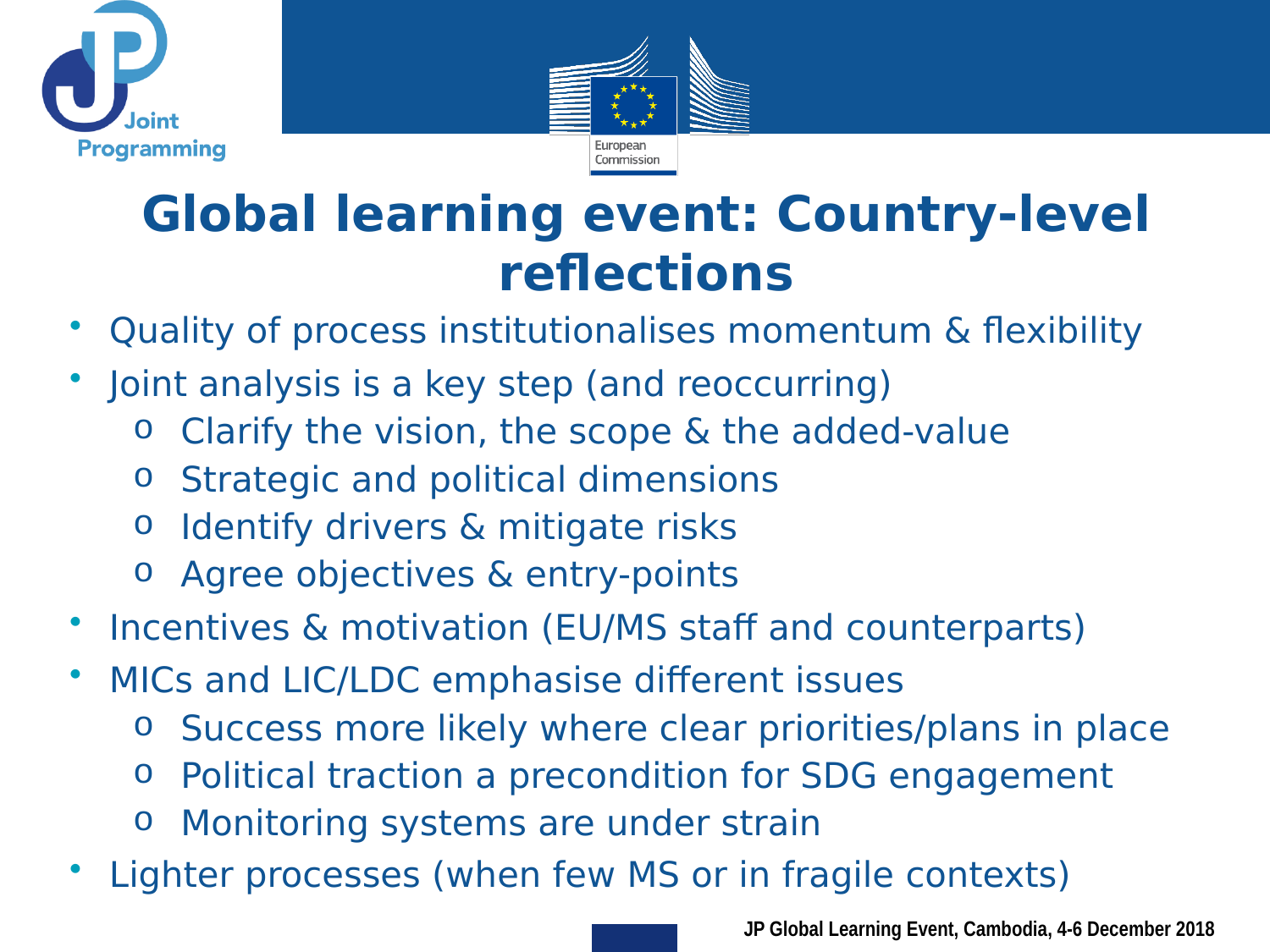

# Global learning event: Country-level reflections
Quality of process institutionalises momentum & flexibility
Joint analysis is a key step (and reoccurring)
Clarify the vision, the scope & the added-value
Strategic and political dimensions
Identify drivers & mitigate risks
Agree objectives & entry-points
Incentives & motivation (EU/MS staff and counterparts)
MICs and LIC/LDC emphasise different issues
Success more likely where clear priorities/plans in place
Political traction a precondition for SDG engagement
Monitoring systems are under strain
Lighter processes (when few MS or in fragile contexts)
JP Global Learning Event, Cambodia, 4-6 December 2018